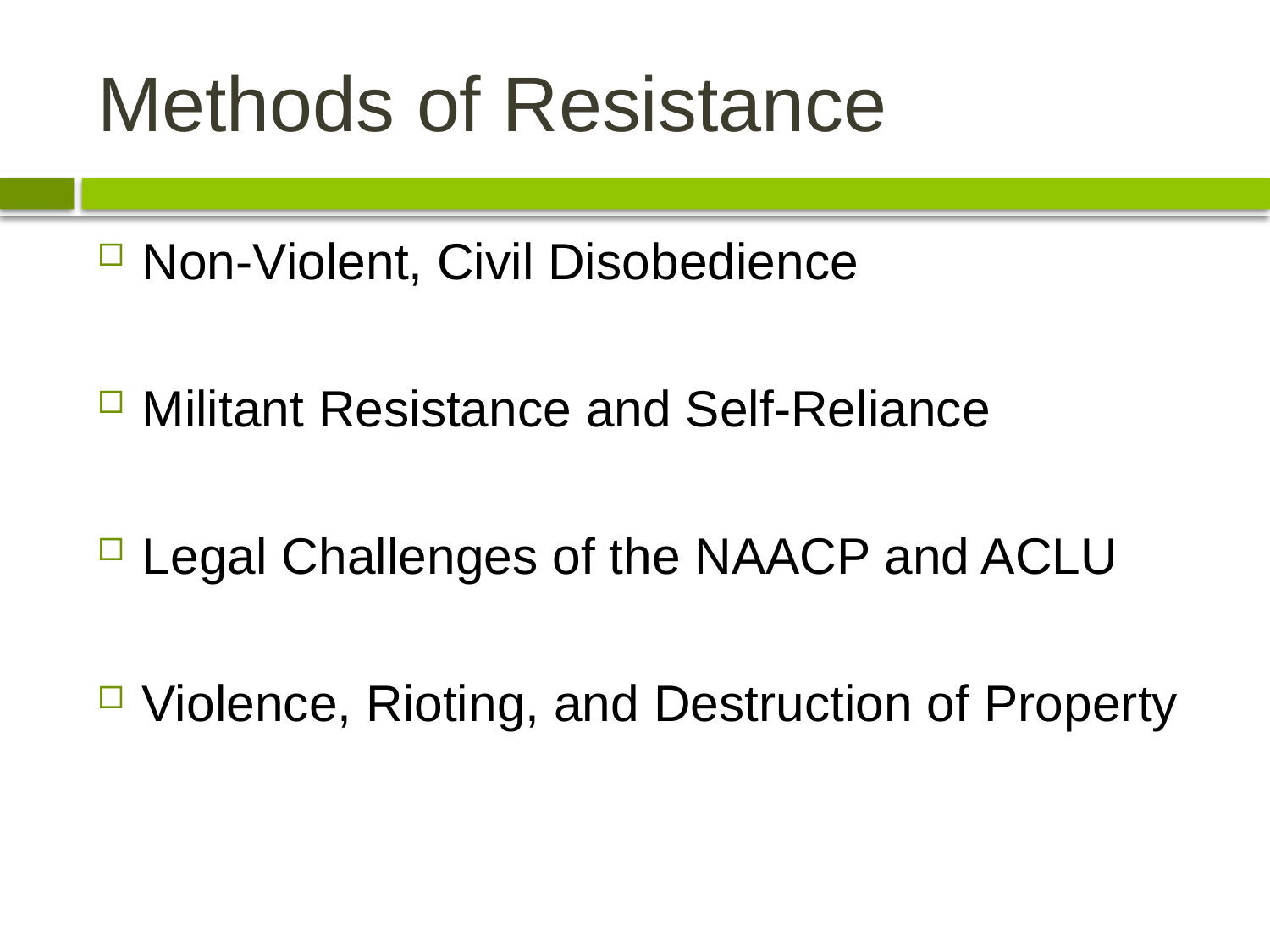

# Methods of Resistance
Non-Violent, Civil Disobedience

Militant Resistance and Self-Reliance

Legal Challenges of the NAACP and ACLU

Violence, Rioting, and Destruction of Property